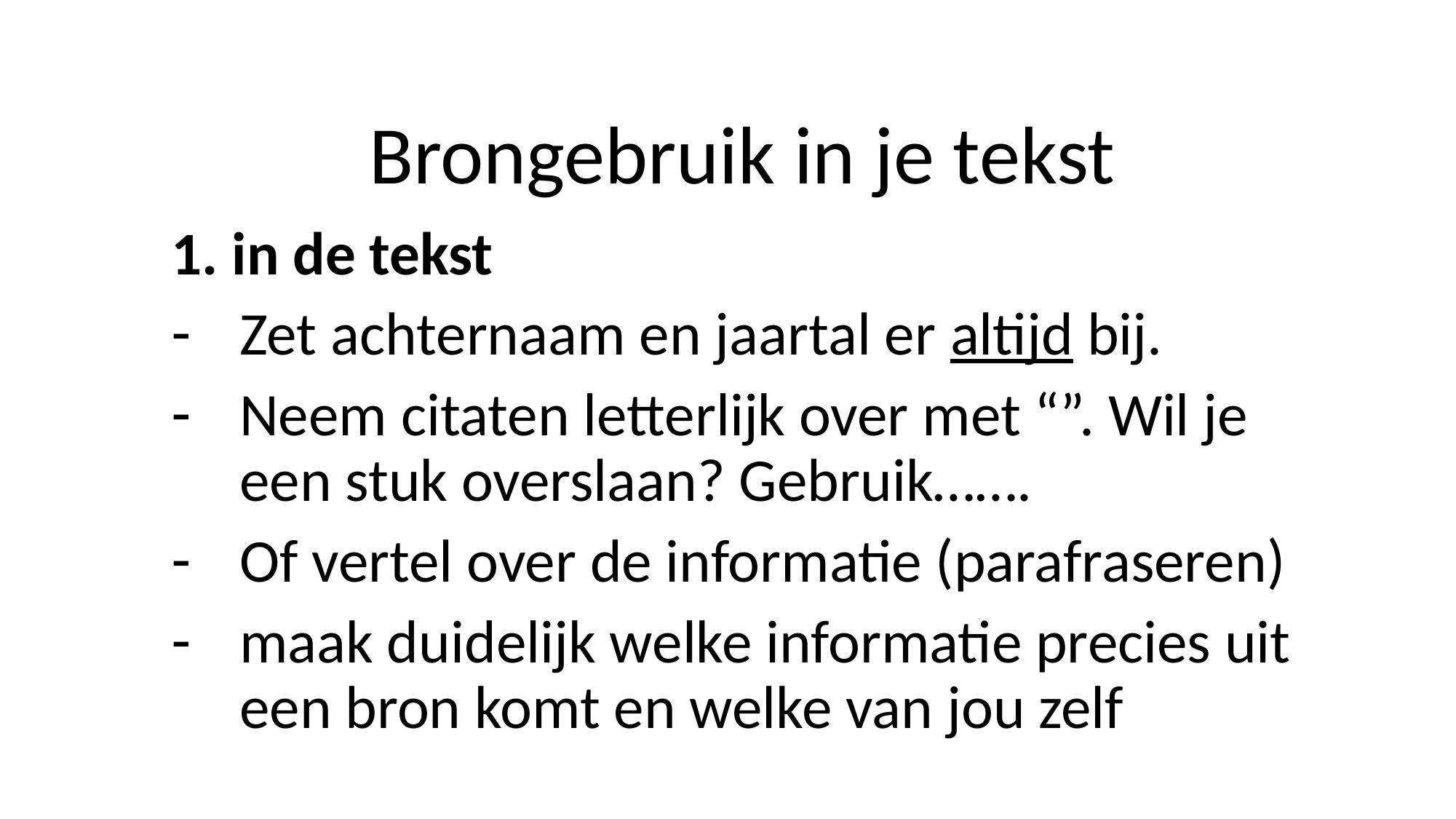

# Brongebruik in je tekst
1. in de tekst
Zet achternaam en jaartal er altijd bij.
Neem citaten letterlijk over met “”. Wil je een stuk overslaan? Gebruik…….
Of vertel over de informatie (parafraseren)
maak duidelijk welke informatie precies uit een bron komt en welke van jou zelf